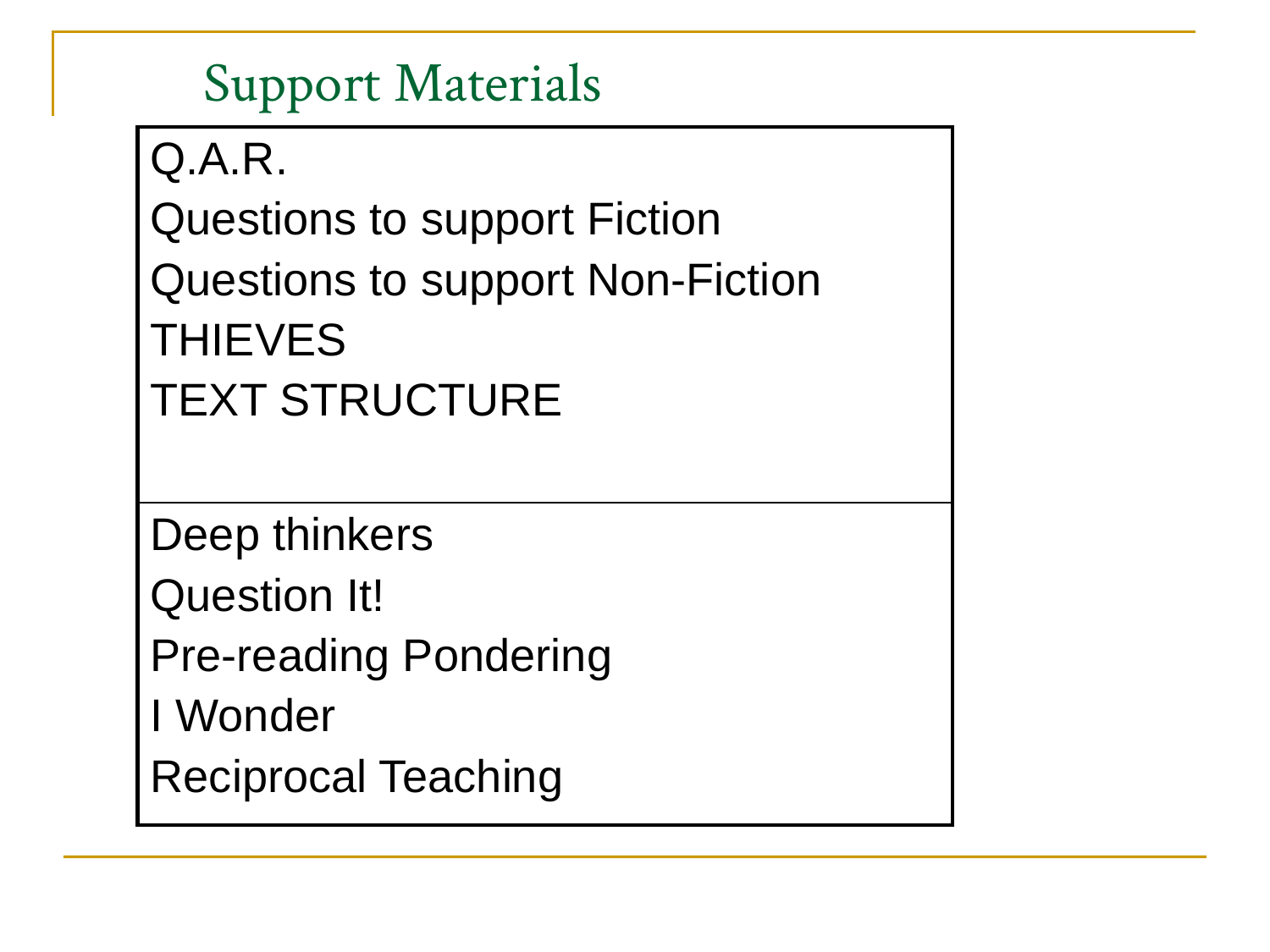

# Support Materials
| Q.A.R. Questions to support Fiction Questions to support Non-Fiction THIEVES TEXT STRUCTURE |
| --- |
| Deep thinkers Question It! Pre-reading Pondering I Wonder Reciprocal Teaching |